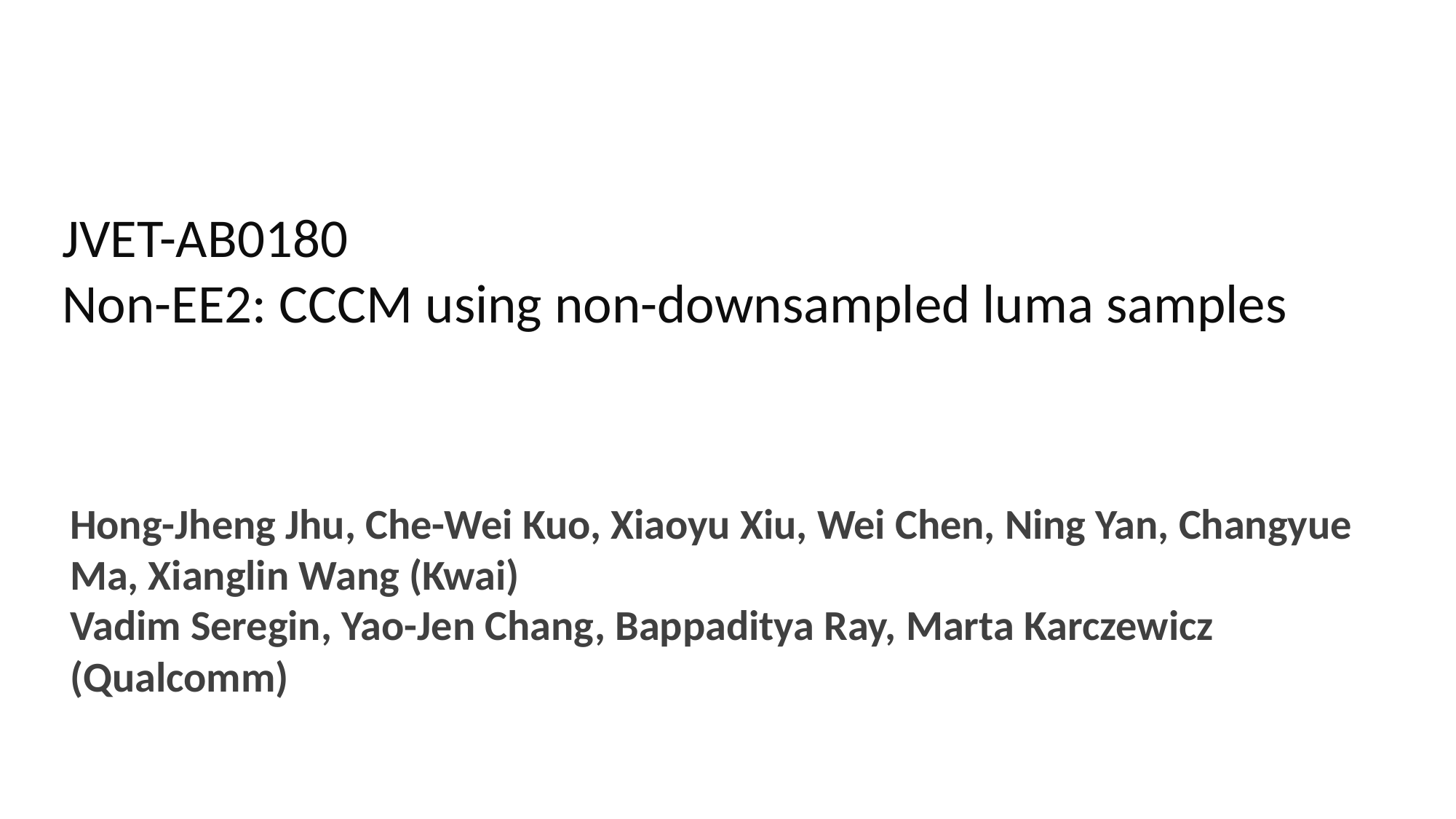

JVET-AB0180
Non-EE2: CCCM using non-downsampled luma samples
Hong-Jheng Jhu, Che-Wei Kuo, Xiaoyu Xiu, Wei Chen, Ning Yan, Changyue Ma, Xianglin Wang (Kwai)
Vadim Seregin, Yao-Jen Chang, Bappaditya Ray, Marta Karczewicz (Qualcomm)